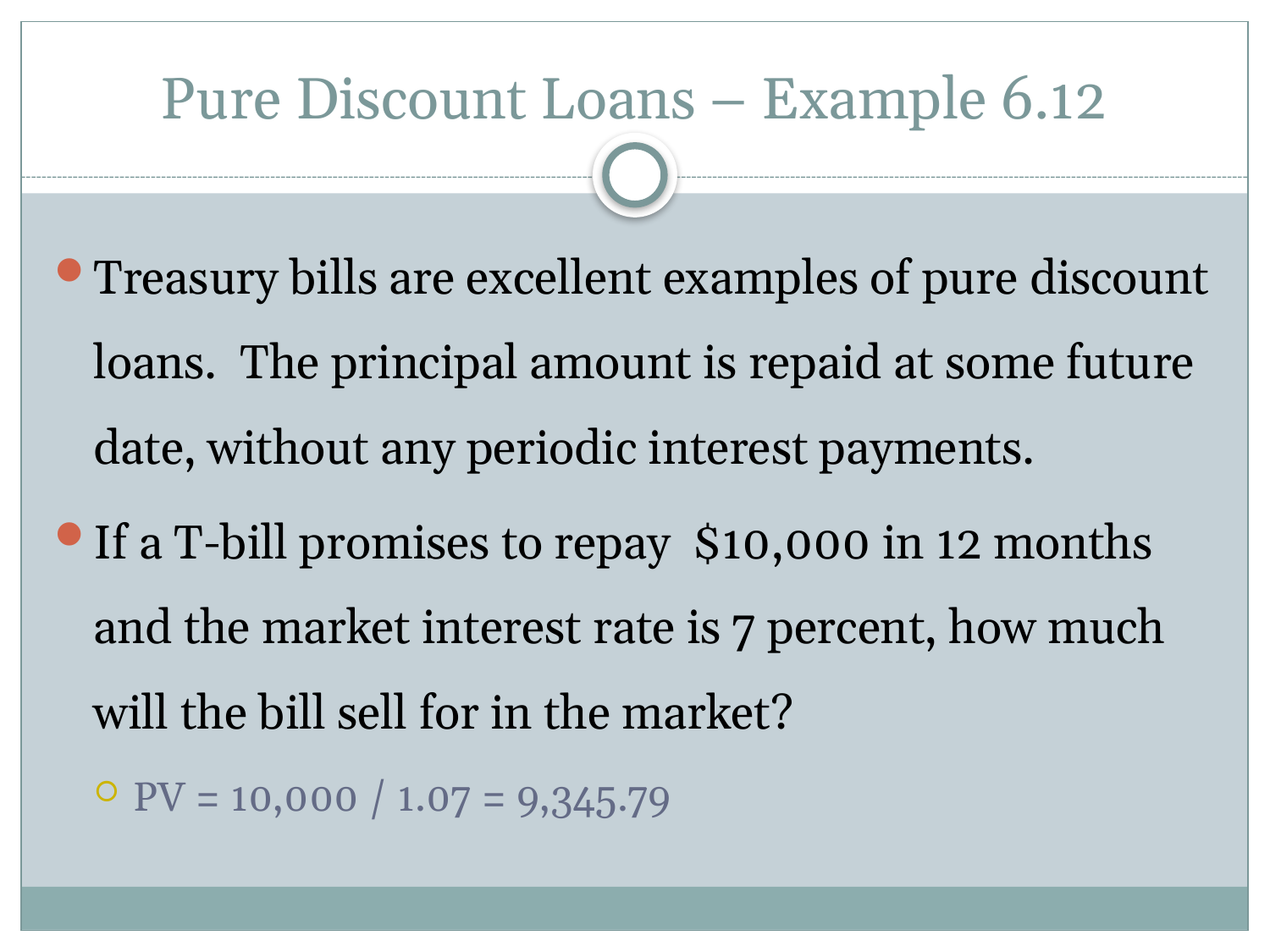

# Pure Discount Loans – Example 6.12
Treasury bills are excellent examples of pure discount loans.  The principal amount is repaid at some future date, without any periodic interest payments.
If a T-bill promises to repay  $10,000 in 12 months and the market interest rate is 7 percent, how much will the bill sell for in the market?
PV = 10,000 / 1.07 = 9,345.79